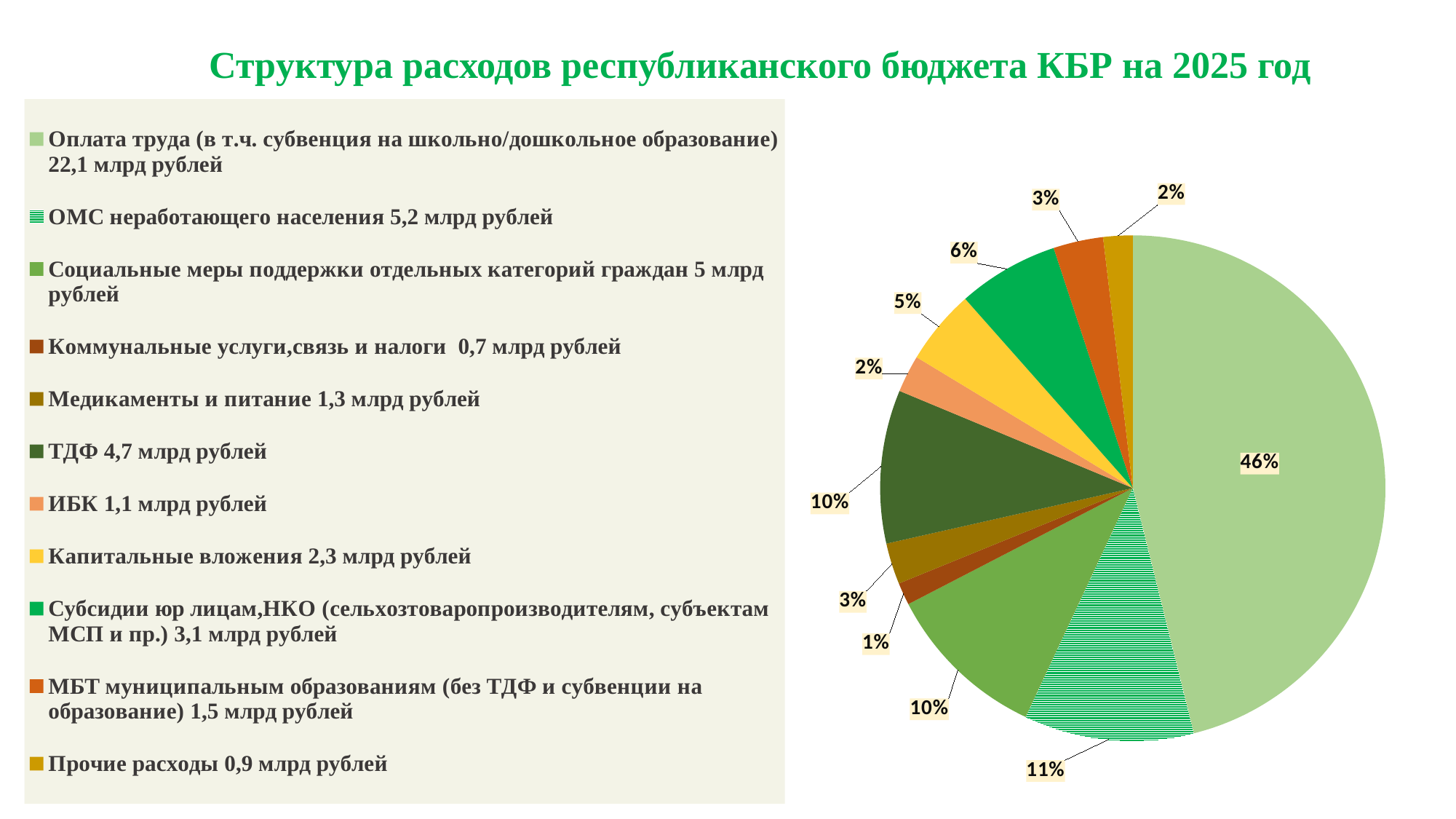

# Структура расходов республиканского бюджета КБР на 2025 год

### Chart

| Category | Продажи |
|---|---|
| Оплата труда (в т.ч. субвенция на школьно/дошкольное образование) 22,1 млрд рублей | 22.1 |
| ОМС неработающего населения 5,2 млрд рублей | 5.2 |
| Социальные меры поддержки отдельных категорий граждан 5 млрд рублей | 5.0 |
| Коммунальные услуги,связь и налоги  0,7 млрд рублей | 0.6857 |
| Медикаменты и питание 1,3 млрд рублей | 1.261984 |
| ТДФ 4,7 млрд рублей | 4.7 |
| ИБК 1,1 млрд рублей | 1.142514 |
| Капитальные вложения 2,3 млрд рублей | 2.3 |
| Субсидии юр лицам,НКО (сельхозтоваропроизводителям, субъектам МСП и пр.) 3,1 млрд рублей | 3.1 |
| МБТ муниципальным образованиям (без ТДФ и субвенции на образование) 1,5 млрд рублей | 1.529327 |
| Прочие расходы 0,9 млрд рублей | 0.9 |